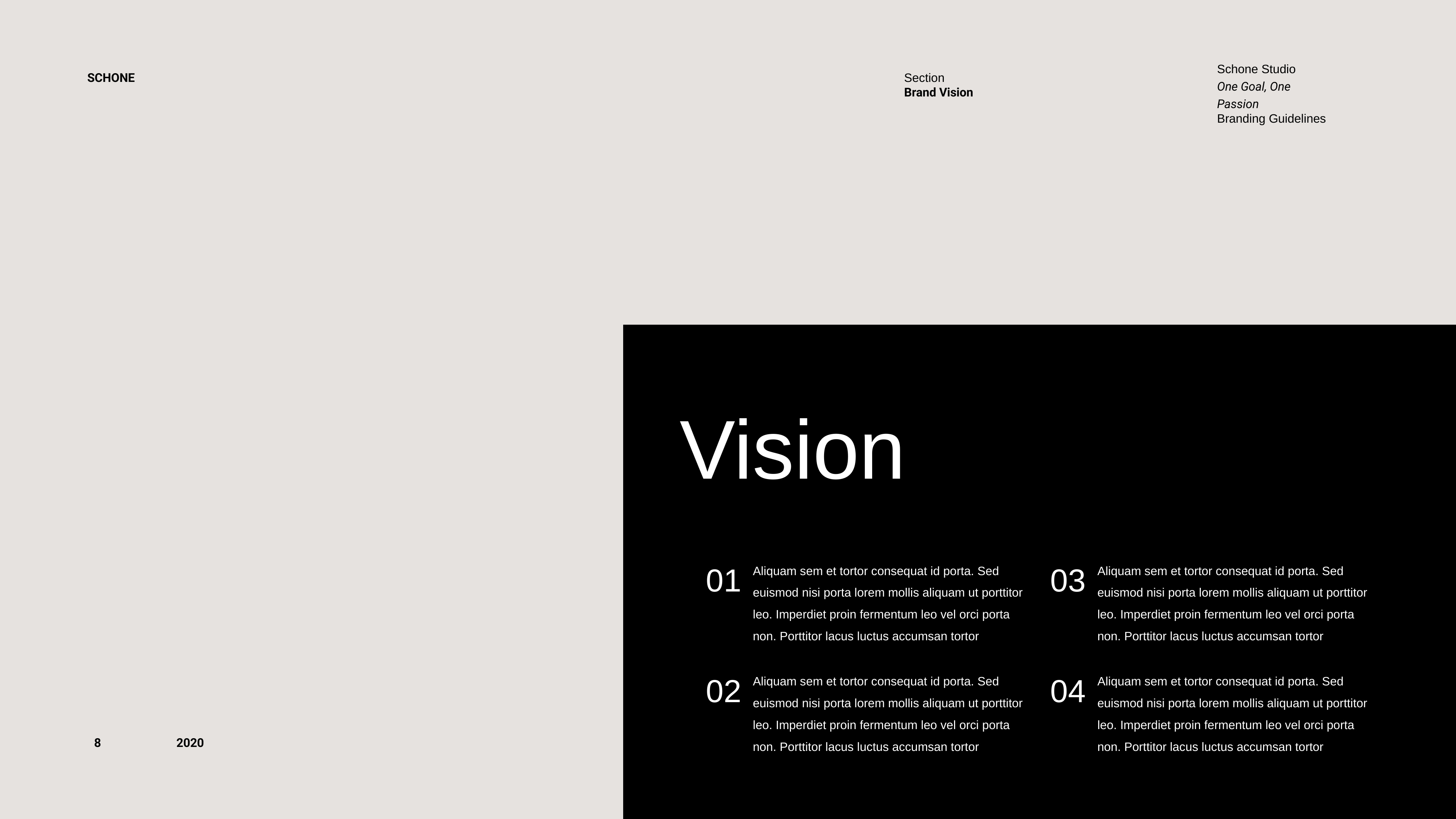

SCHONE
Section
Brand Vision
Schone Studio
One Goal, One Passion
Branding Guidelines

Vision
01
Aliquam sem et tortor consequat id porta. Sed euismod nisi porta lorem mollis aliquam ut porttitor leo. Imperdiet proin fermentum leo vel orci porta non. Porttitor lacus luctus accumsan tortor
03
Aliquam sem et tortor consequat id porta. Sed euismod nisi porta lorem mollis aliquam ut porttitor leo. Imperdiet proin fermentum leo vel orci porta non. Porttitor lacus luctus accumsan tortor
02
Aliquam sem et tortor consequat id porta. Sed euismod nisi porta lorem mollis aliquam ut porttitor leo. Imperdiet proin fermentum leo vel orci porta non. Porttitor lacus luctus accumsan tortor
04
Aliquam sem et tortor consequat id porta. Sed euismod nisi porta lorem mollis aliquam ut porttitor leo. Imperdiet proin fermentum leo vel orci porta non. Porttitor lacus luctus accumsan tortor
8
2020